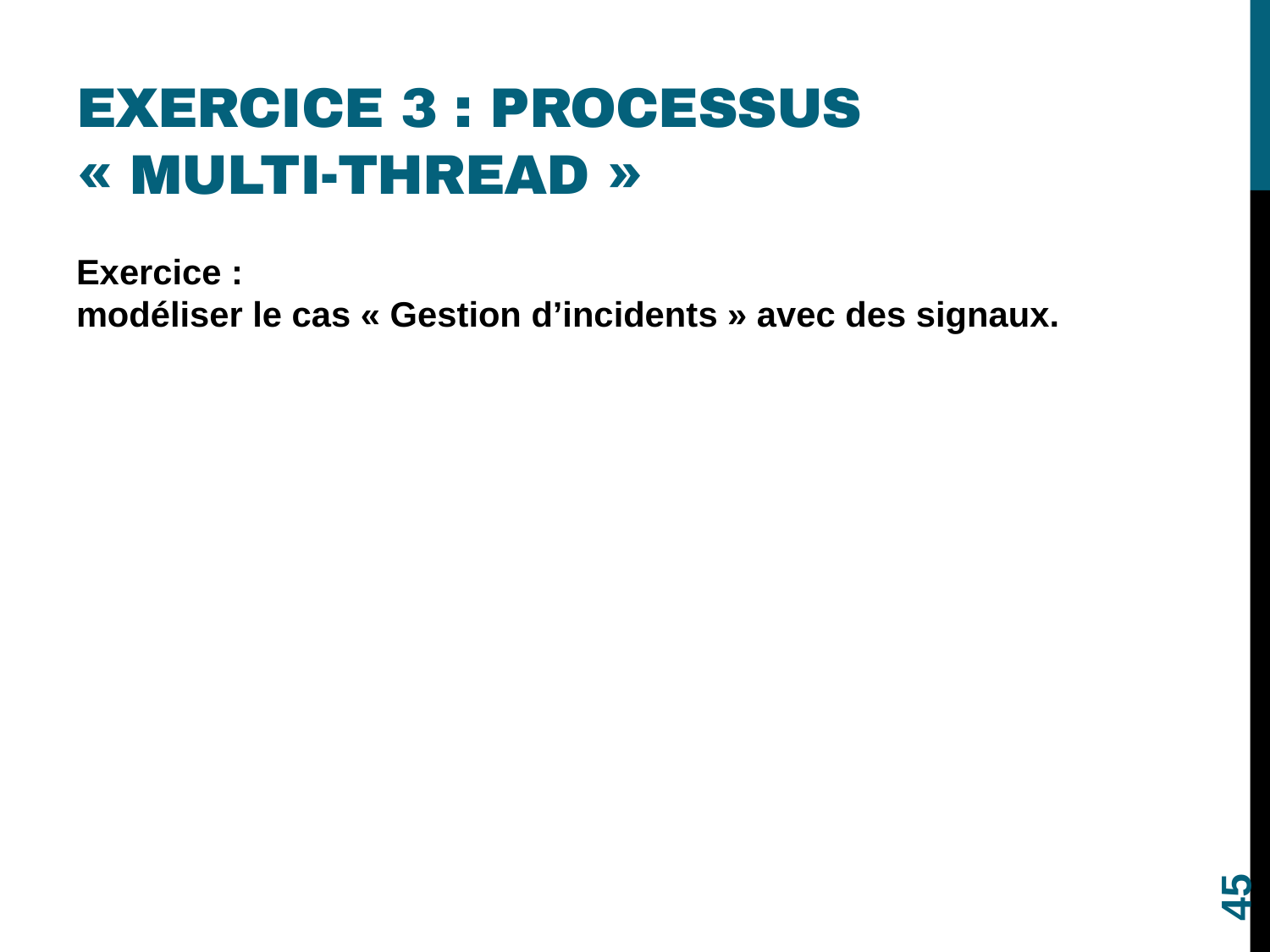

# Exercice 3 : processus « multi-thread »
Exercice :
modéliser le cas « Gestion d’incidents » avec des signaux.
45